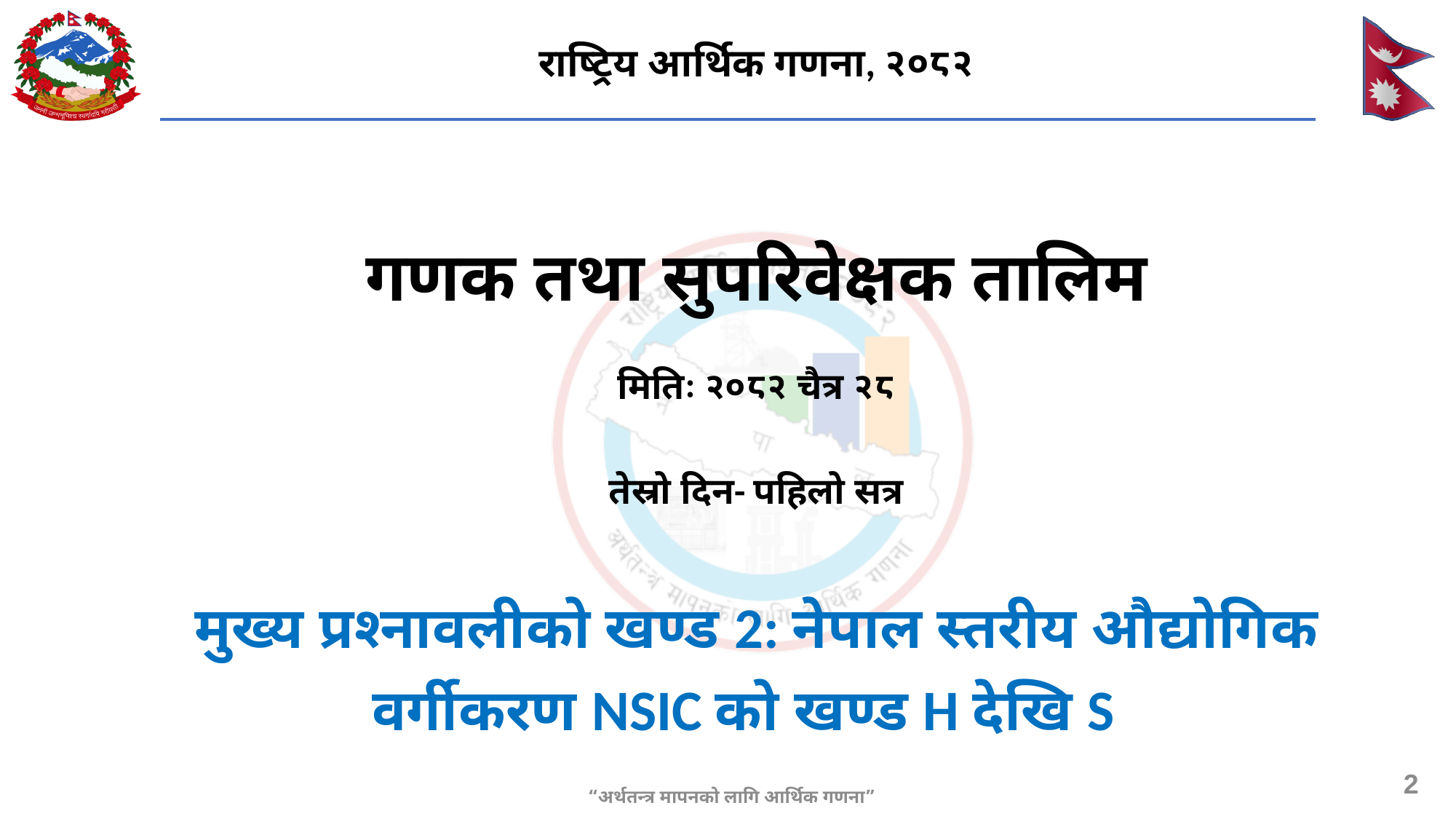

राष्ट्रिय आर्थिक गणना, २०८२

गणक तथा सुपरिवेक्षक तालिम
मितिः २०८२ चैत्र २८

तेस्रो दिन- पहिलो सत्र

मुख्य प्रश्नावलीको खण्ड 2: नेपाल स्तरीय औद्योगिक वर्गीकरण NSIC को खण्ड H देखि S

2
“अर्थतन्त्र मापनको लागि आर्थिक गणना”